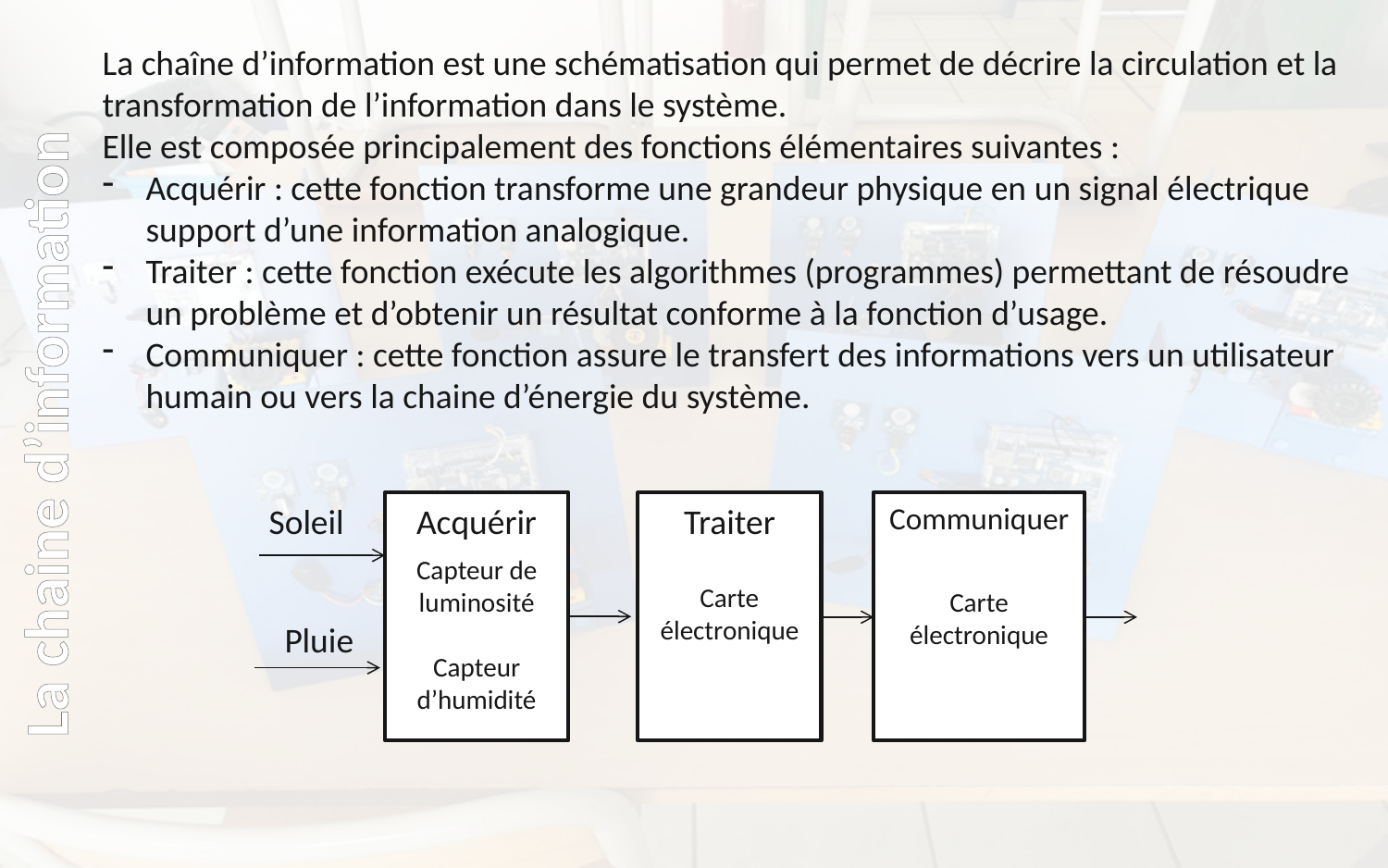

La chaîne d’information est une schématisation qui permet de décrire la circulation et la transformation de l’information dans le système.
Elle est composée principalement des fonctions élémentaires suivantes :
Acquérir : cette fonction transforme une grandeur physique en un signal électrique support d’une information analogique.
Traiter : cette fonction exécute les algorithmes (programmes) permettant de résoudre un problème et d’obtenir un résultat conforme à la fonction d’usage.
Communiquer : cette fonction assure le transfert des informations vers un utilisateur humain ou vers la chaine d’énergie du système.
La chaine d’information
Communiquer

Carte électronique
Traiter

Carte électronique
Soleil
Acquérir

Capteur de luminosité

Capteur d’humidité
Pluie